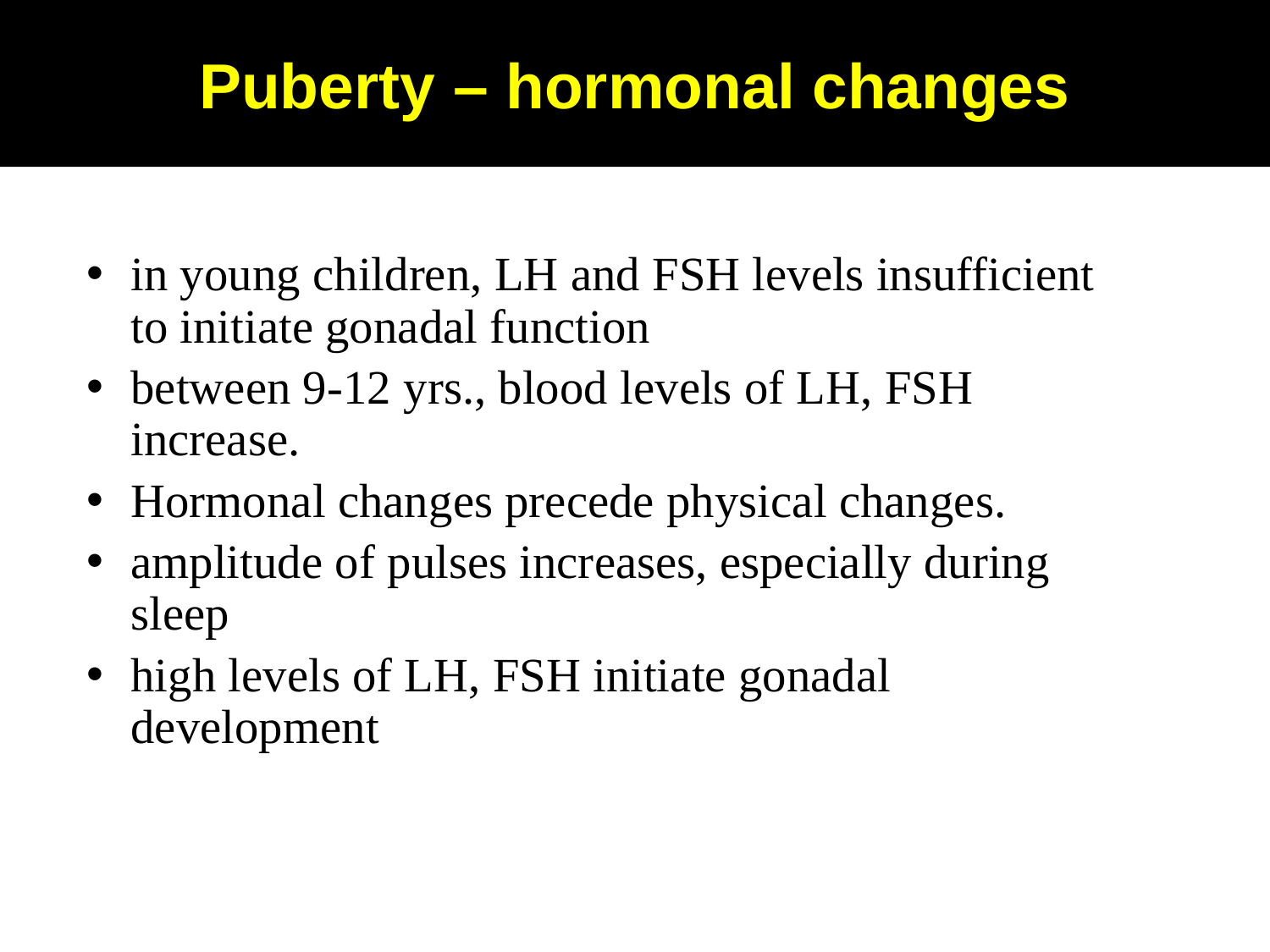

# Puberty – hormonal changes
in young children, LH and FSH levels insufficient to initiate gonadal function
between 9-12 yrs., blood levels of LH, FSH increase.
Hormonal changes precede physical changes.
amplitude of pulses increases, especially during sleep
high levels of LH, FSH initiate gonadal development